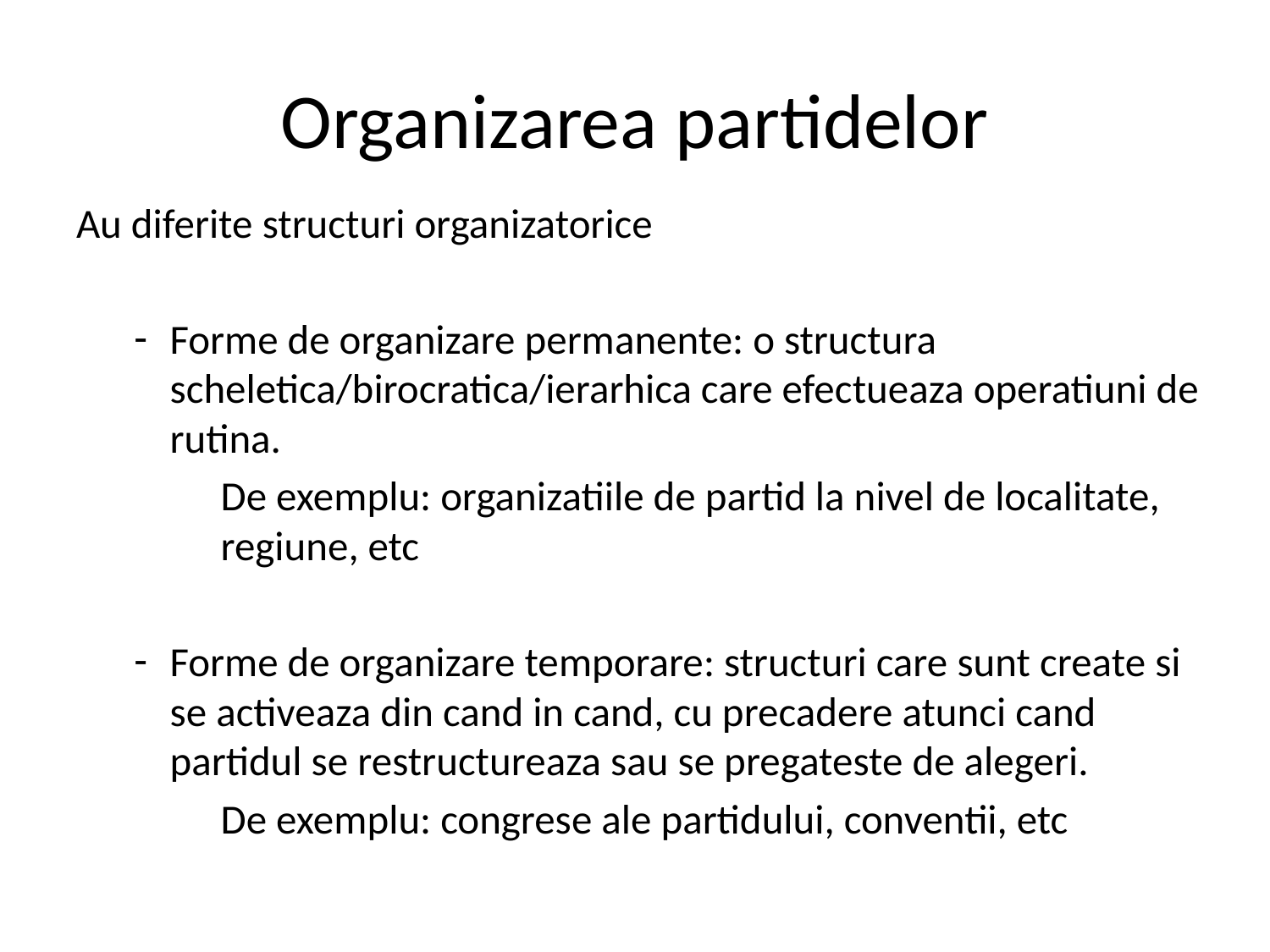

# Organizarea partidelor
Au diferite structuri organizatorice

Forme de organizare permanente: o structura scheletica/birocratica/ierarhica care efectueaza operatiuni de rutina.
De exemplu: organizatiile de partid la nivel de localitate, regiune, etc

Forme de organizare temporare: structuri care sunt create si se activeaza din cand in cand, cu precadere atunci cand partidul se restructureaza sau se pregateste de alegeri.
De exemplu: congrese ale partidului, conventii, etc